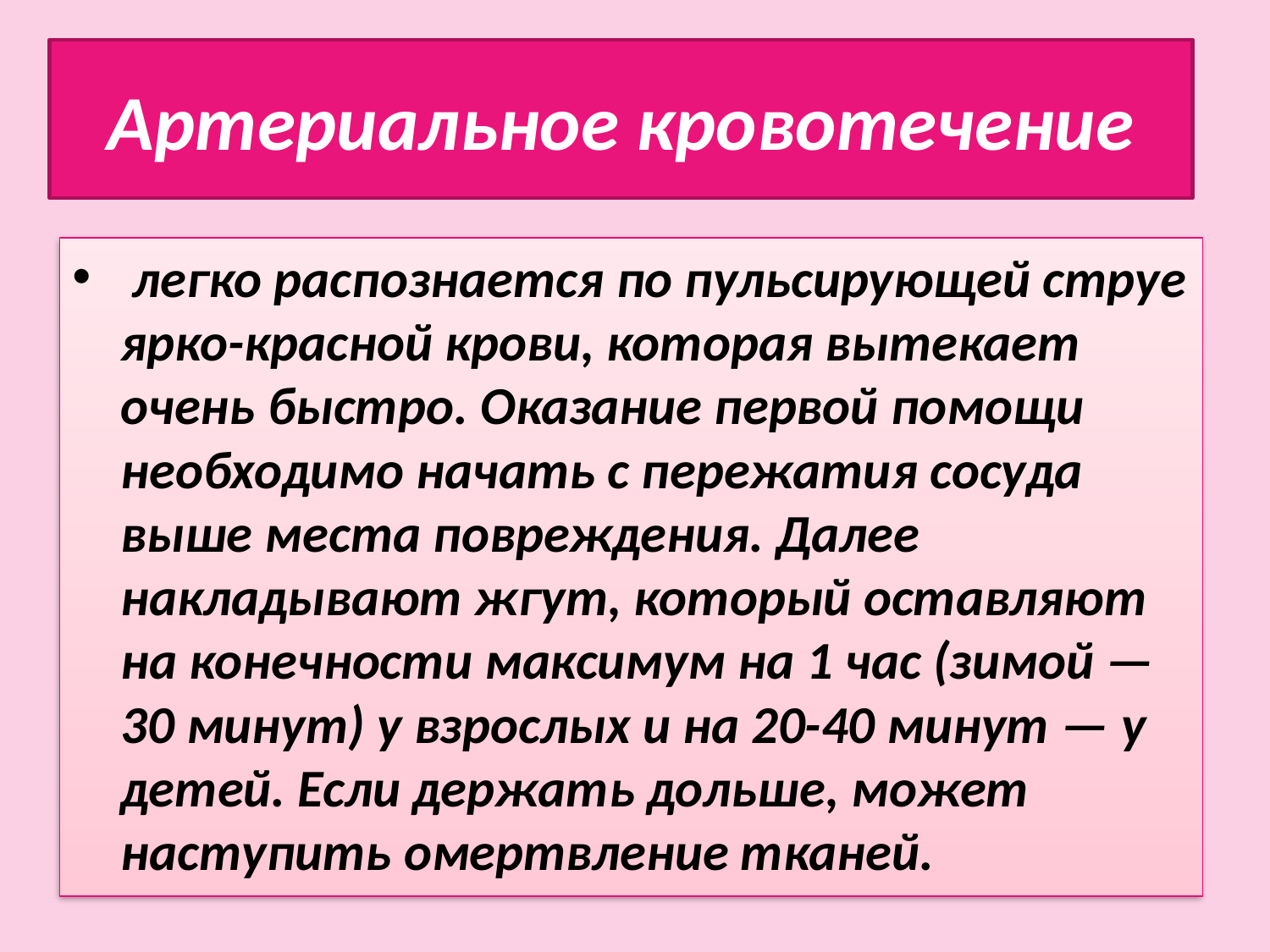

# Артериальное кровотечение
 легко распознается по пульсирующей струе ярко-красной крови, которая вытекает очень быстро. Оказание первой помощи необходимо начать с пережатия сосуда выше места повреждения. Далее накладывают жгут, который оставляют на конечности максимум на 1 час (зимой — 30 минут) у взрослых и на 20-40 минут — у детей. Если держать дольше, может наступить омертвление тканей.